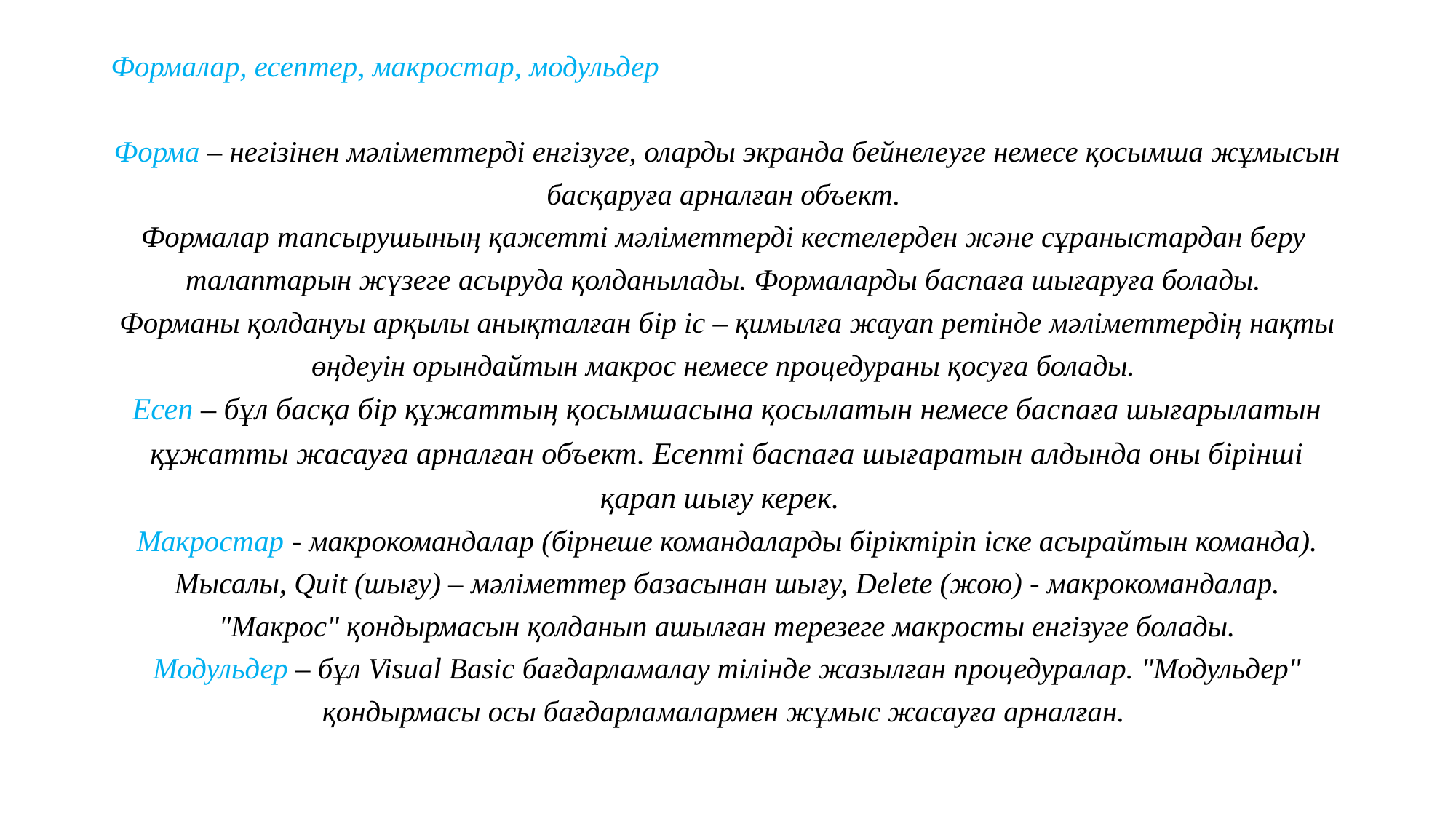

Формалар, есептер, макростар, модульдер

Форма – негізінен мәліметтерді енгізуге, оларды экранда бейнелеуге немесе қосымша жұмысын басқаруға арналған объект.
Формалар тапсырушының қажетті мәліметтерді кестелерден және сұраныстардан беру  талаптарын жүзеге асыруда қолданылады. Формаларды баспаға шығаруға болады.
Форманы қолдануы арқылы анықталған бір іс – қимылға жауап ретінде мәліметтердің нақты өңдеуін орындайтын макрос немесе процедураны қосуға болады.
Есеп – бұл басқа бір құжаттың қосымшасына қосылатын немесе баспаға шығарылатын құжатты жасауға арналған объект. Есепті баспаға шығаратын алдында оны бірінші қарап шығу керек.
Макростар - макрокомандалар (бірнеше командаларды біріктіріп іске асырайтын команда). Мысалы, Quit (шығу) – мәліметтер базасынан шығу, Delete (жою) - макрокомандалар. "Макрос" қондырмасын қолданып ашылған терезеге макросты енгізуге болады.
Модульдер – бұл Visual Basic бағдарламалау тілінде жазылған процедуралар. "Модульдер" қондырмасы осы бағдарламалармен жұмыс жасауға арналған.